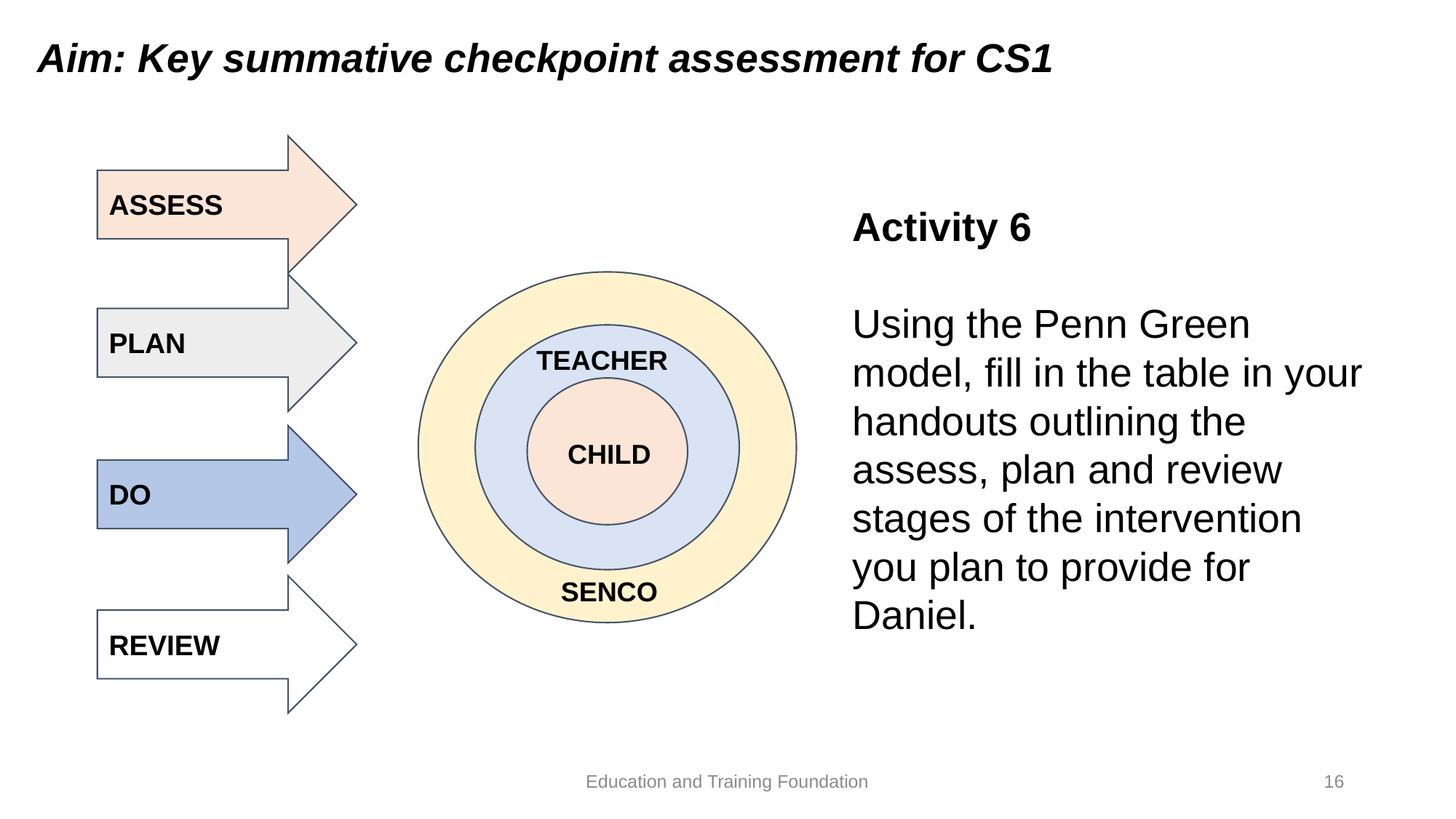

# Aim: Key summative checkpoint assessment for CS1

ASSESS
Activity 6

Using the Penn Green model, fill in the table in your handouts outlining the assess, plan and review stages of the intervention you plan to provide for Daniel.

PLAN

TEACHER

DO
CHILD
SENCO

REVIEW
Education and Training Foundation
16